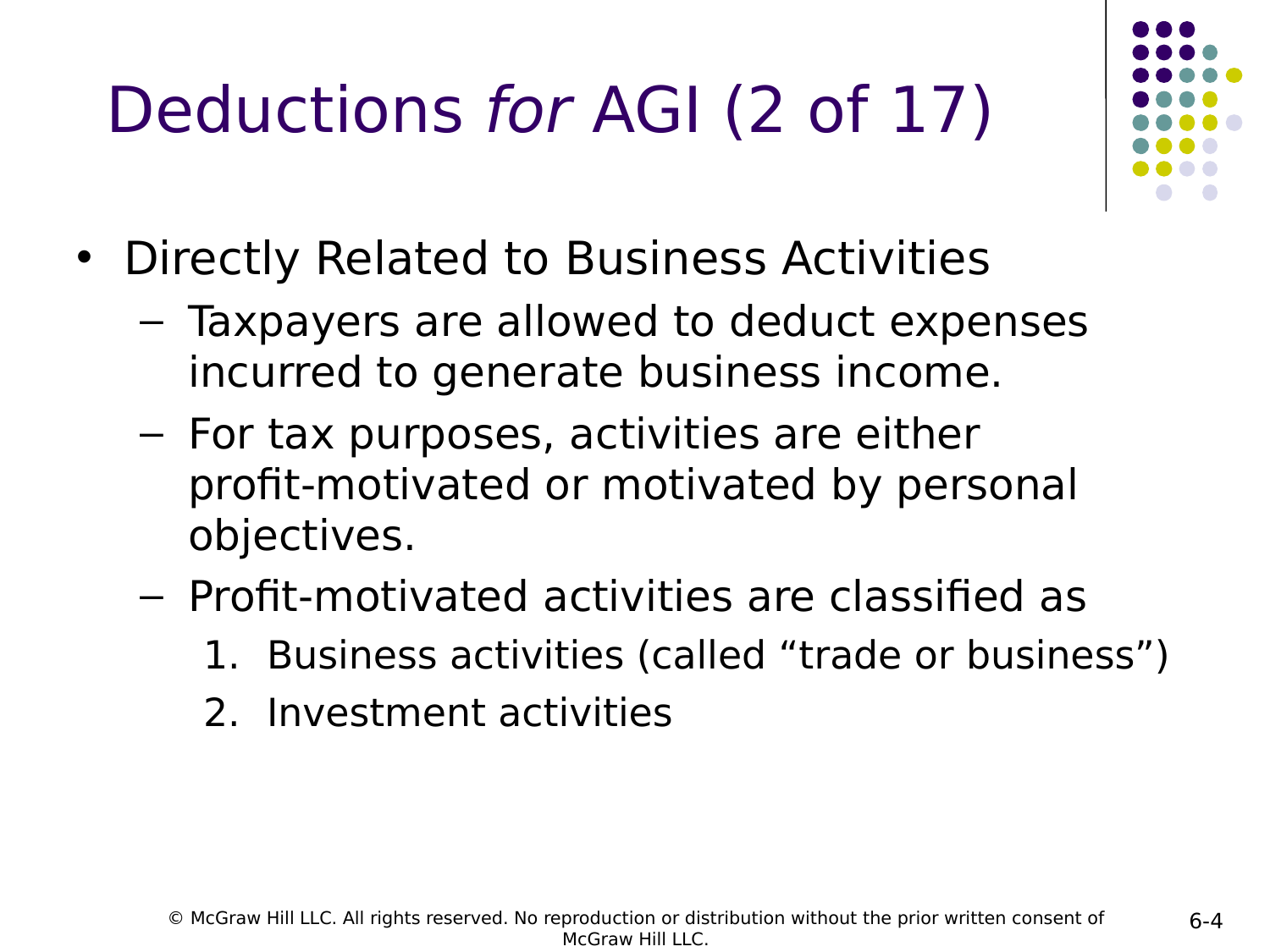

# Deductions for AGI (2 of 17)
Directly Related to Business Activities
Taxpayers are allowed to deduct expenses incurred to generate business income.
For tax purposes, activities are either
profit-motivated or motivated by personal objectives.
Profit-motivated activities are classified as
Business activities (called “trade or business”)
Investment activities